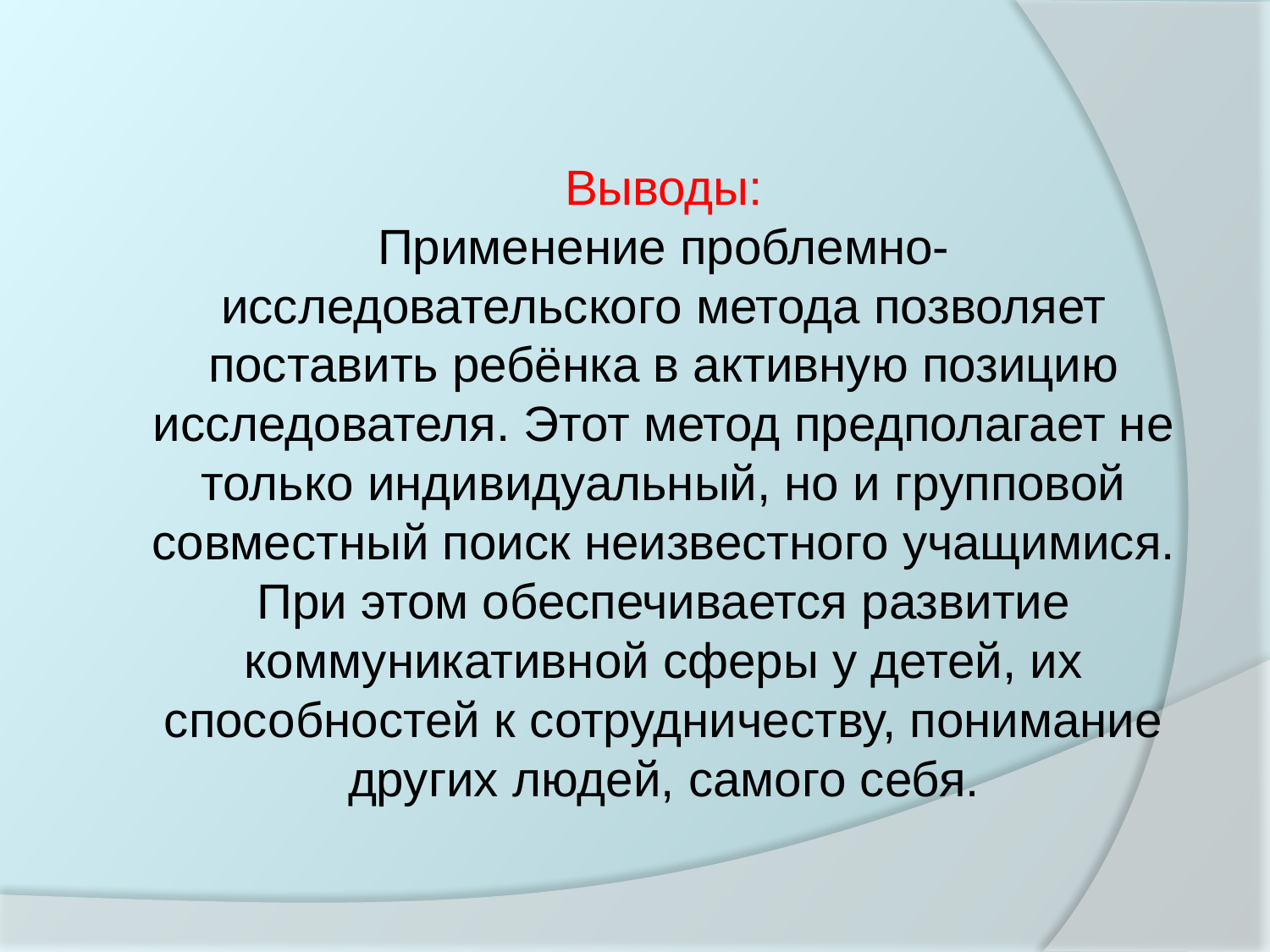

# Выводы: Применение проблемно-исследовательского метода позволяет поставить ребёнка в активную позицию исследователя. Этот метод предполагает не только индивидуальный, но и групповой совместный поиск неизвестного учащимися. При этом обеспечивается развитие коммуникативной сферы у детей, их способностей к сотрудничеству, понимание других людей, самого себя.